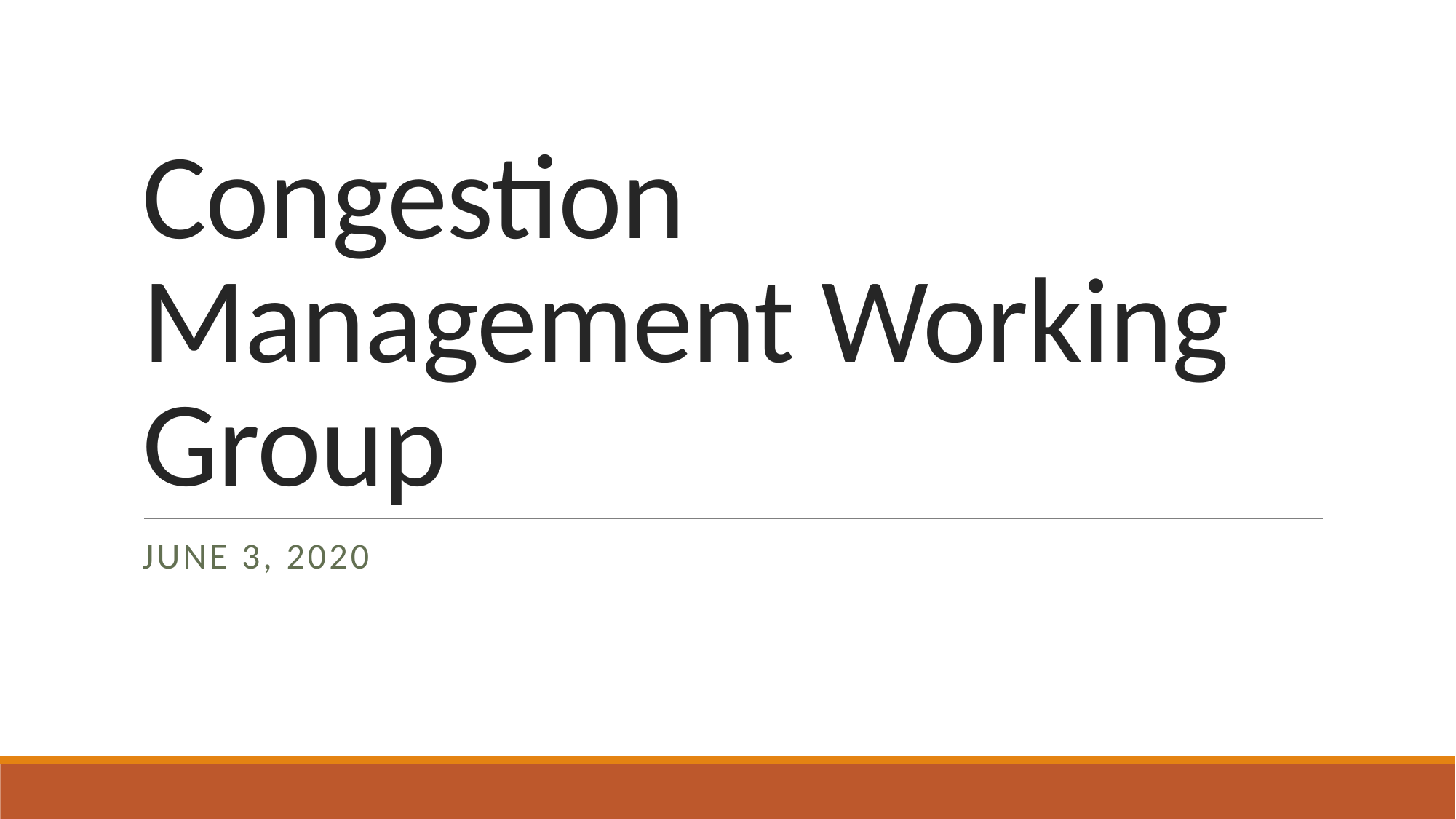

# Congestion Management Working Group
JUNE 3, 2020